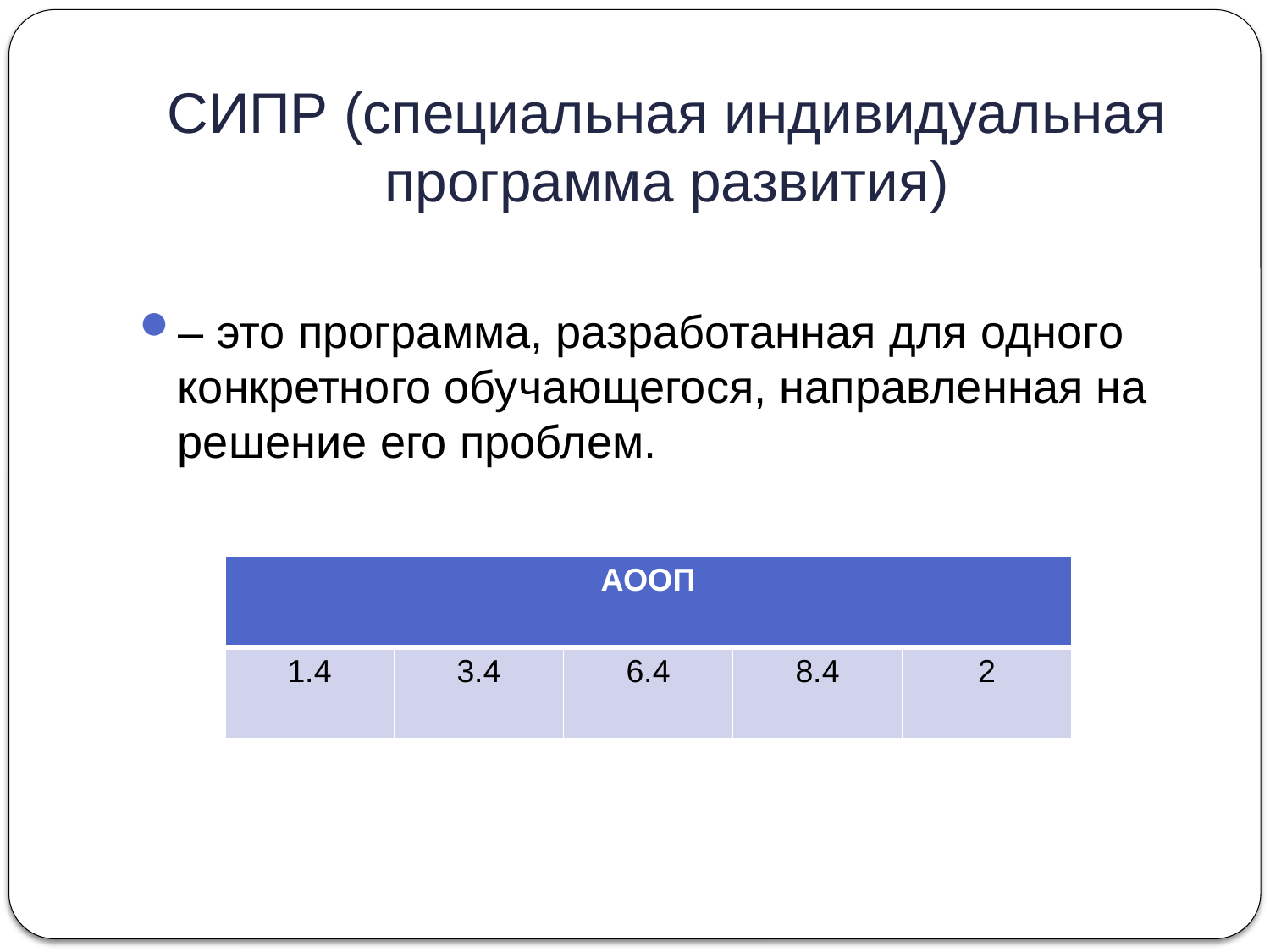

# СИПР (специальная индивидуальная программа развития)
– это программа, разработанная для одного конкретного обучающегося, направленная на решение его проблем.

| АООП |  |  |  |  |
| --- | --- | --- | --- | --- |
| 1.4 | 3.4 | 6.4 | 8.4 | 2 |